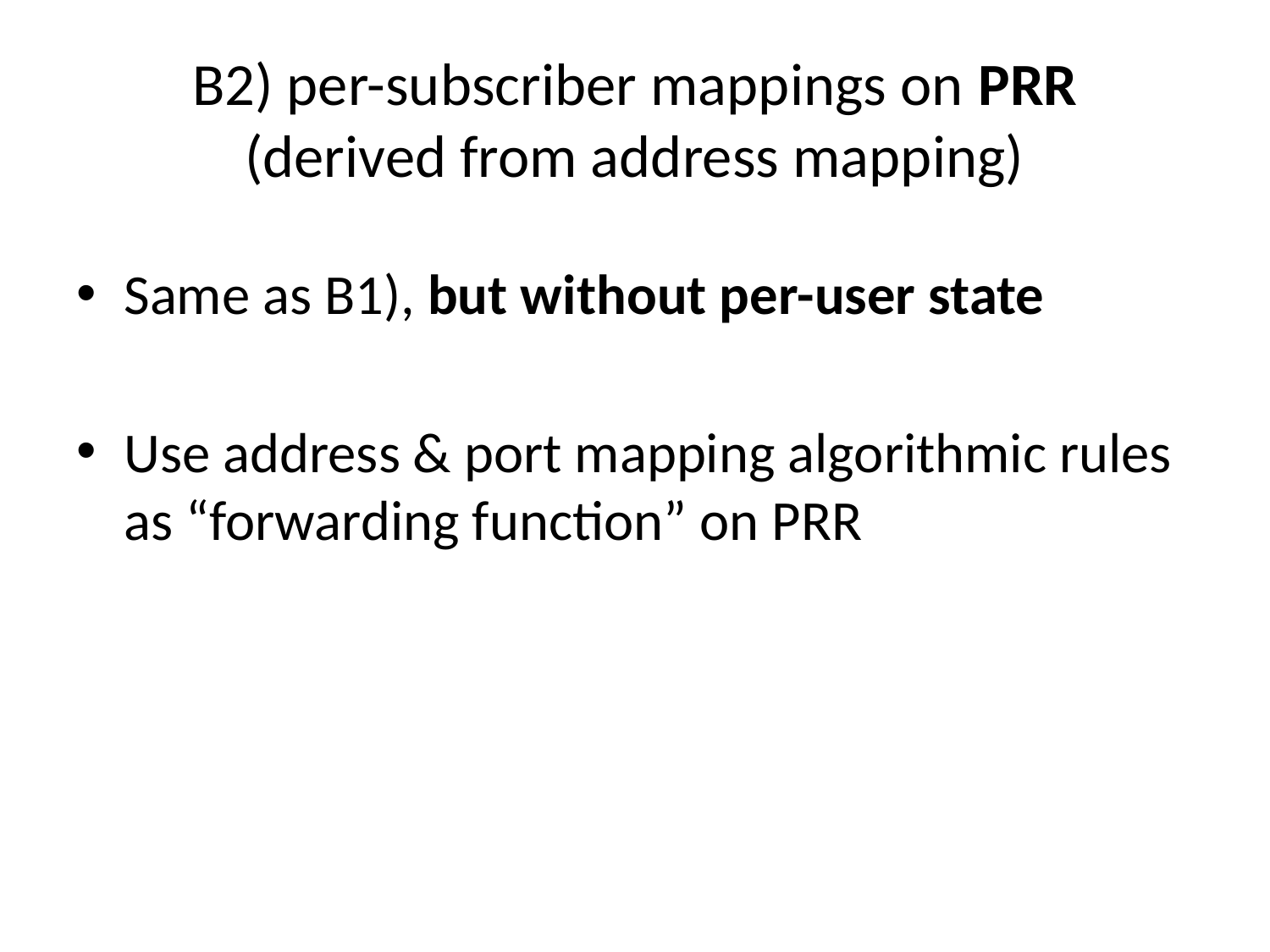

# B2) per-subscriber mappings on PRR (derived from address mapping)
Same as B1), but without per-user state

Use address & port mapping algorithmic rules as “forwarding function” on PRR